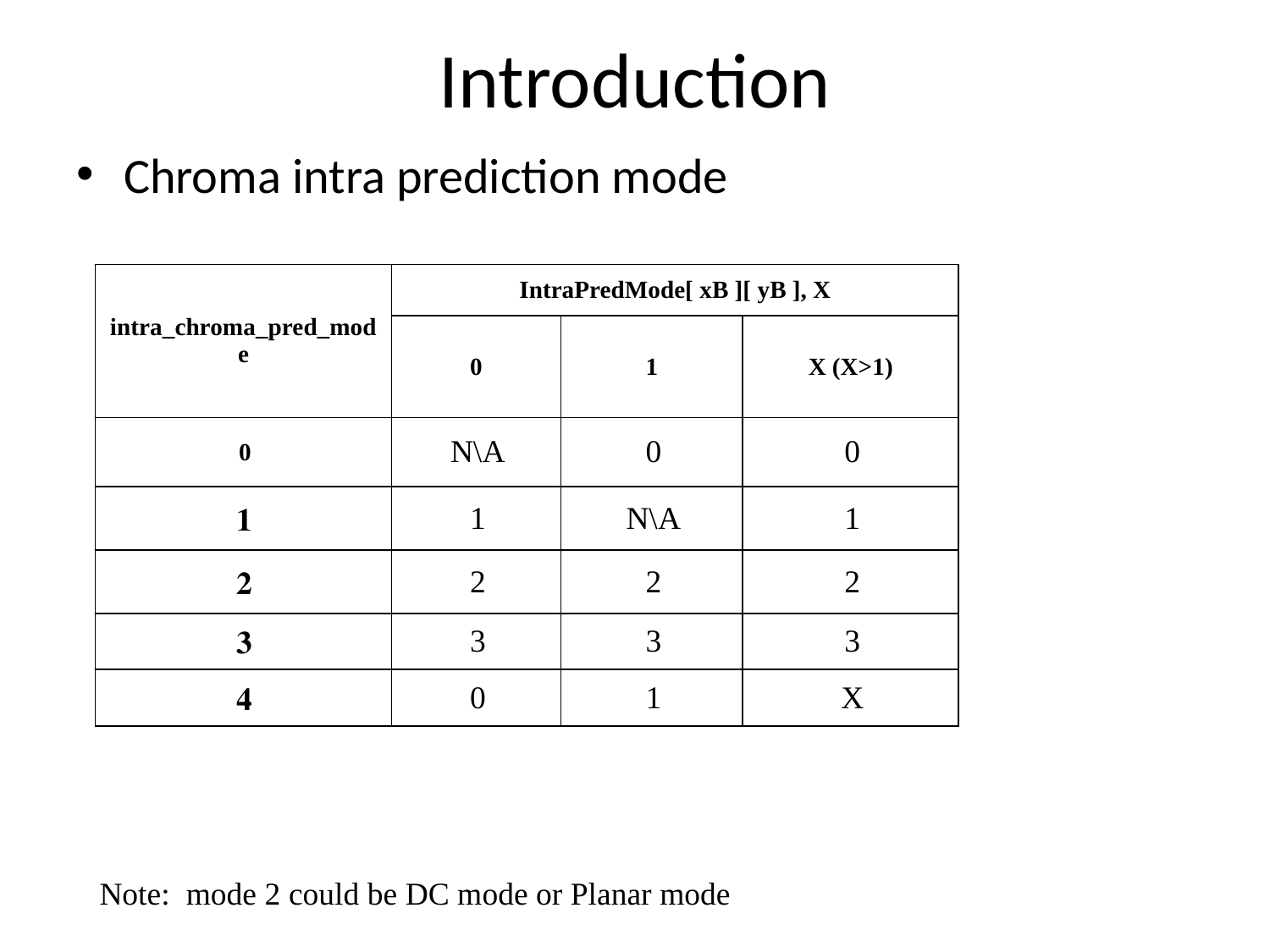

# Introduction
Chroma intra prediction mode
| intra\_chroma\_pred\_mode | IntraPredMode[ xB ][ yB ], X |  |  |
| --- | --- | --- | --- |
|  | 0 | 1 | X (X>1) |
| 0 | N\A | 0 | 0 |
| 1 | 1 | N\A | 1 |
| 2 | 2 | 2 | 2 |
| 3 | 3 | 3 | 3 |
| 4 | 0 | 1 | X |
Note:  mode 2 could be DC mode or Planar mode